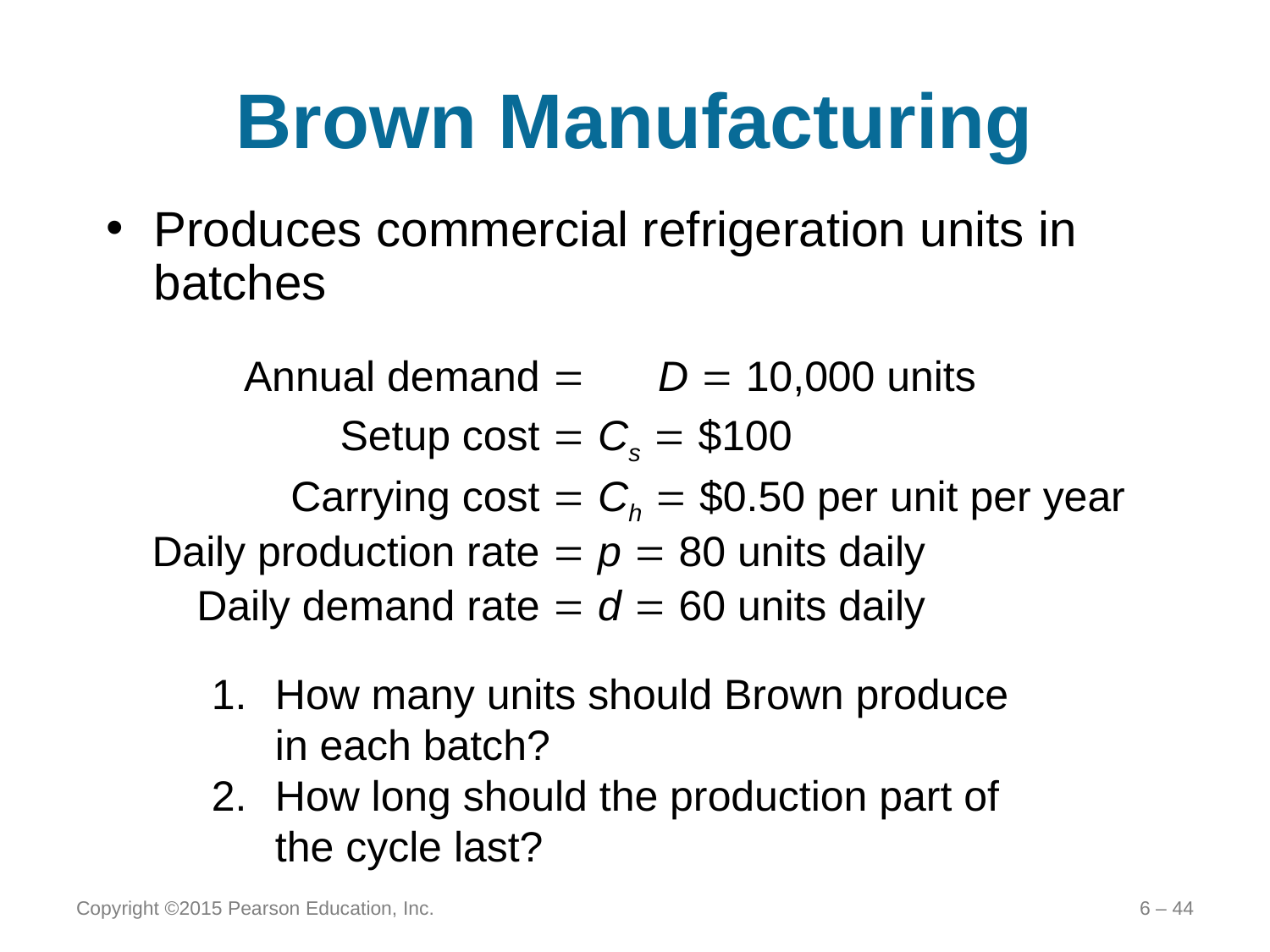

# Brown Manufacturing
Produces commercial refrigeration units in batches
	Annual demand =		D = 10,000 units
	Setup cost =	Cs = $100
	Carrying cost =	Ch = $0.50 per unit per year
	Daily production rate =	p = 80 units daily
	Daily demand rate =	d = 60 units daily
How many units should Brown produce in each batch?
How long should the production part of the cycle last?
Copyright ©2015 Pearson Education, Inc.
6 – 44